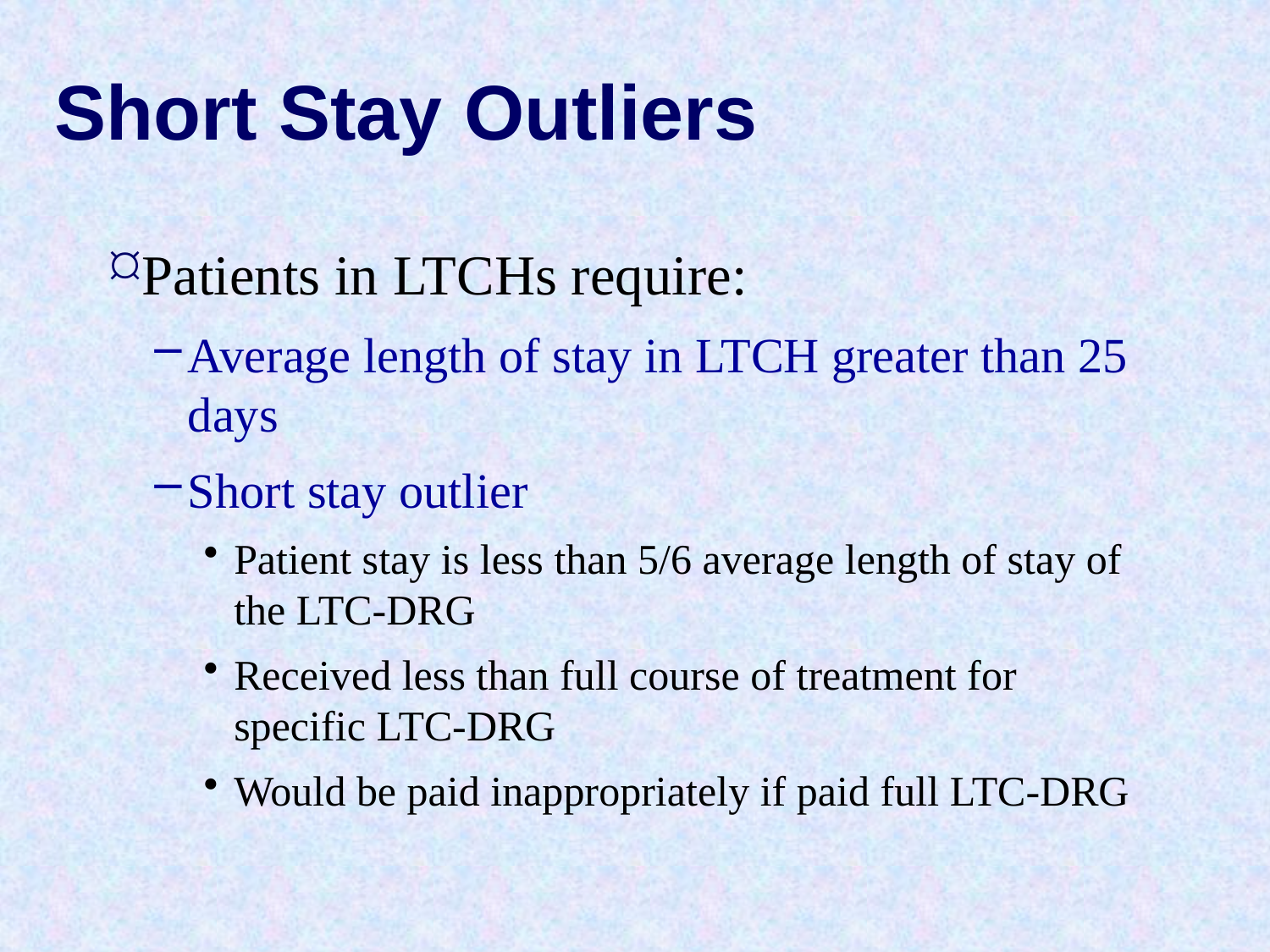

# Short Stay Outliers
Patients in LTCHs require:
Average length of stay in LTCH greater than 25 days
Short stay outlier
Patient stay is less than 5/6 average length of stay of the LTC-DRG
Received less than full course of treatment for specific LTC-DRG
Would be paid inappropriately if paid full LTC-DRG